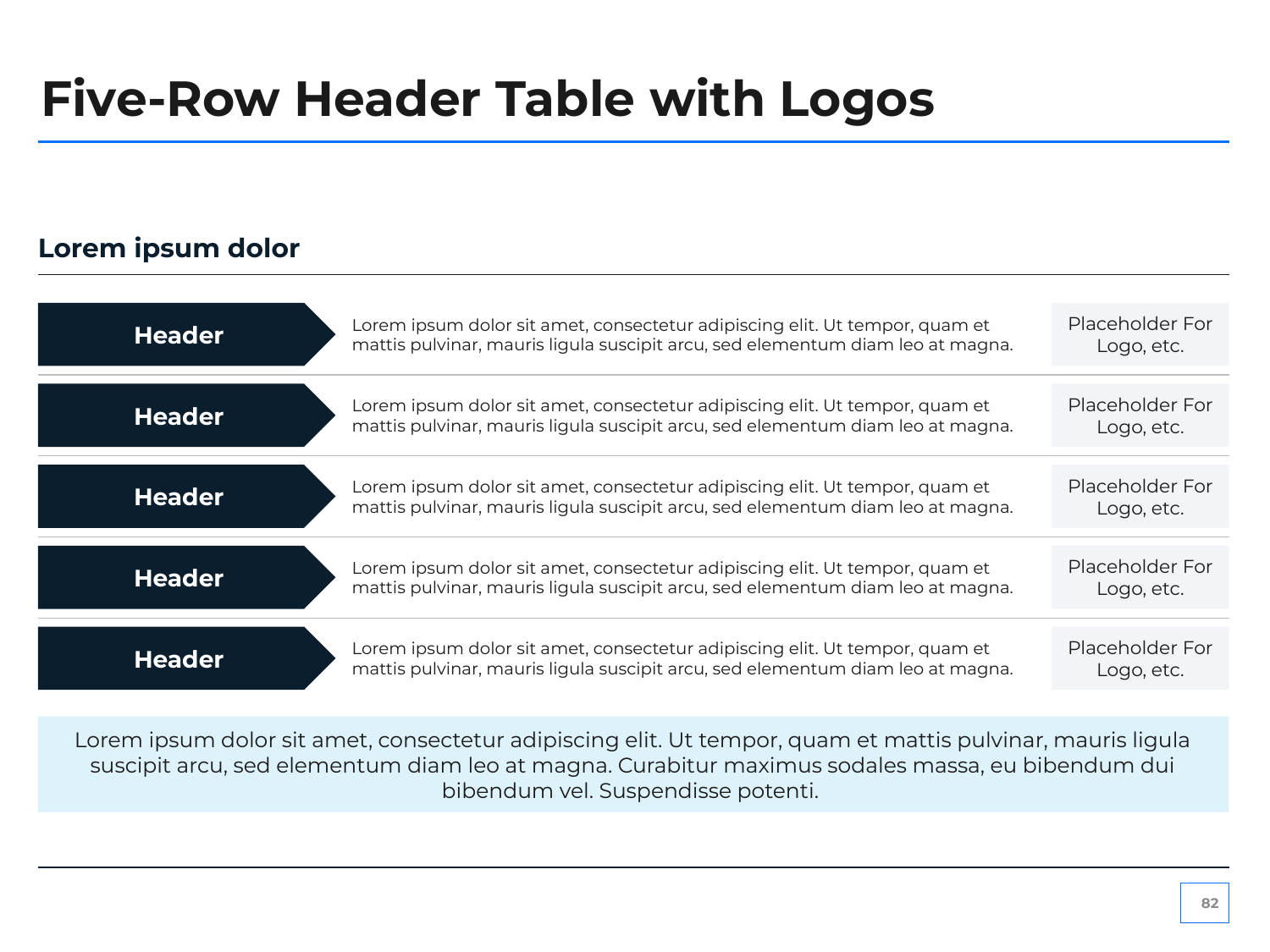

# Five-Row Header Table with Logos
Lorem ipsum dolor
Header
Lorem ipsum dolor sit amet, consectetur adipiscing elit. Ut tempor, quam et mattis pulvinar, mauris ligula suscipit arcu, sed elementum diam leo at magna.
Placeholder For Logo, etc.
Header
Lorem ipsum dolor sit amet, consectetur adipiscing elit. Ut tempor, quam et mattis pulvinar, mauris ligula suscipit arcu, sed elementum diam leo at magna.
Placeholder For Logo, etc.
Header
Lorem ipsum dolor sit amet, consectetur adipiscing elit. Ut tempor, quam et mattis pulvinar, mauris ligula suscipit arcu, sed elementum diam leo at magna.
Placeholder For Logo, etc.
Header
Lorem ipsum dolor sit amet, consectetur adipiscing elit. Ut tempor, quam et mattis pulvinar, mauris ligula suscipit arcu, sed elementum diam leo at magna.
Placeholder For Logo, etc.
Header
Lorem ipsum dolor sit amet, consectetur adipiscing elit. Ut tempor, quam et mattis pulvinar, mauris ligula suscipit arcu, sed elementum diam leo at magna.
Placeholder For Logo, etc.
Lorem ipsum dolor sit amet, consectetur adipiscing elit. Ut tempor, quam et mattis pulvinar, mauris ligula suscipit arcu, sed elementum diam leo at magna. Curabitur maximus sodales massa, eu bibendum dui bibendum vel. Suspendisse potenti.
82